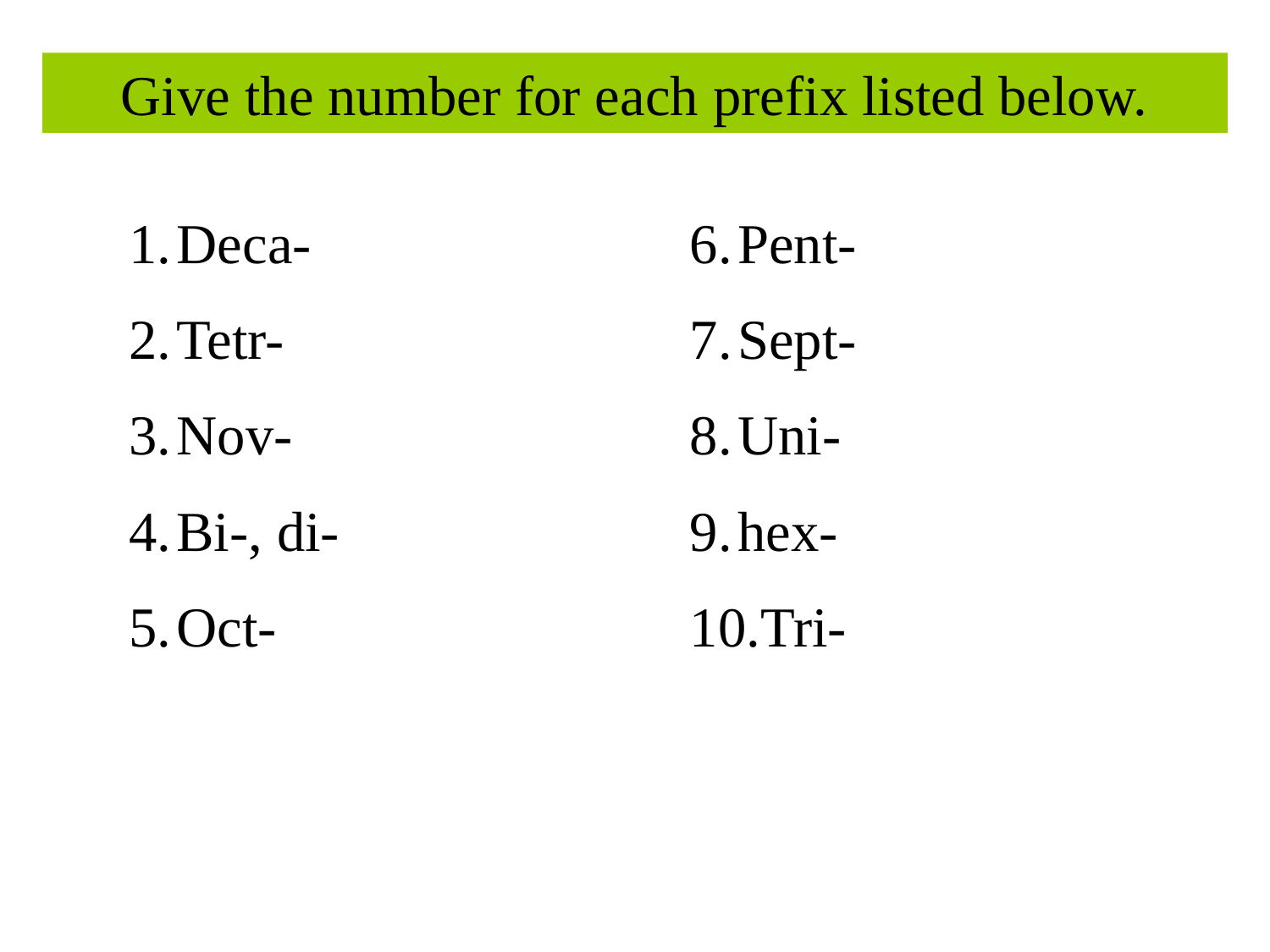

Give the number for each prefix listed below.
Deca-
Tetr-
Nov-
Bi-, di-
Oct-
Pent-
Sept-
Uni-
hex-
Tri-